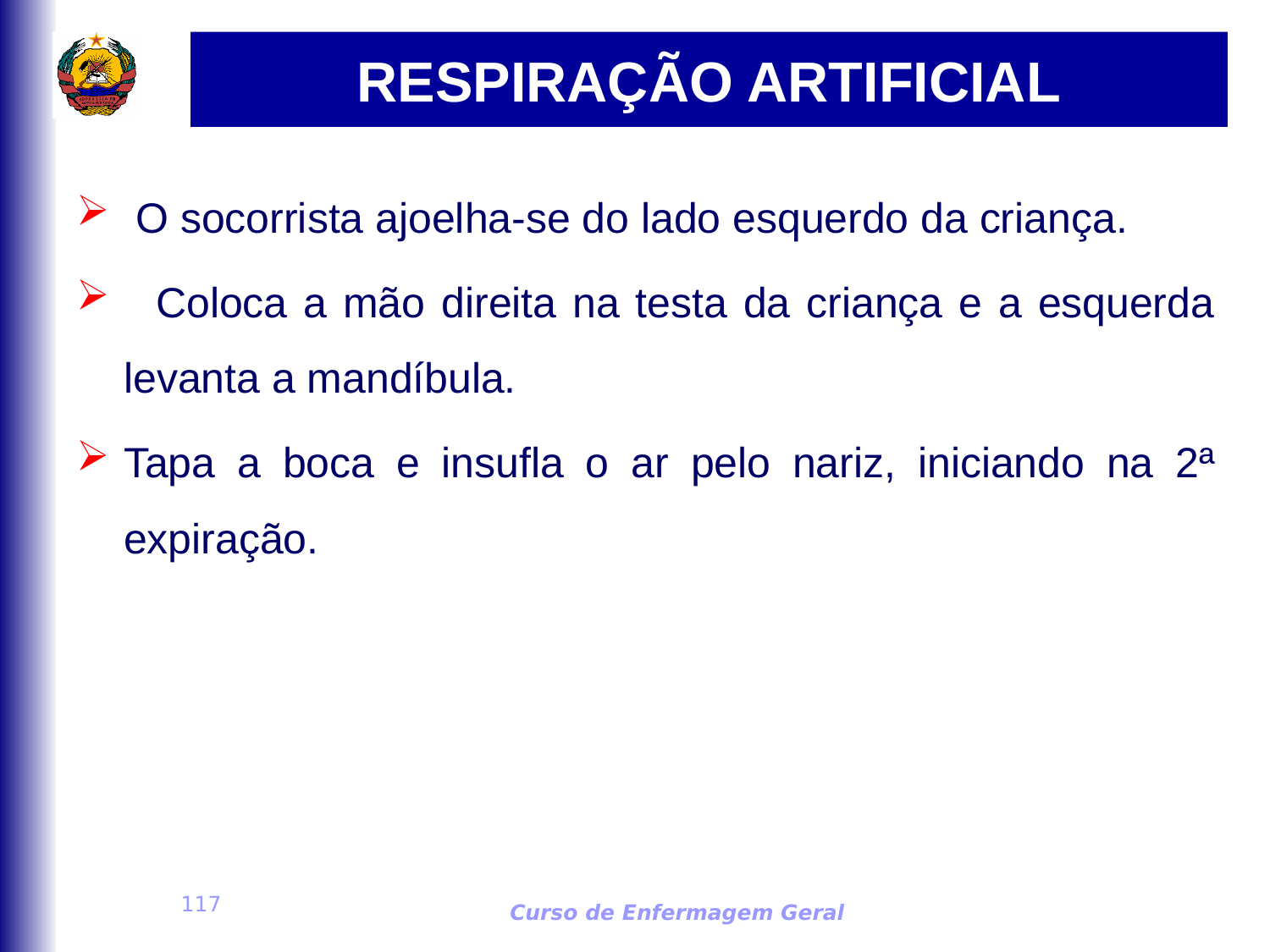

# RESPIRAÇÃO ARTIFICIAL
 O socorrista ajoelha-se do lado esquerdo da criança.
  Coloca a mão direita na testa da criança e a esquerda levanta a mandíbula.
Tapa a boca e insufla o ar pelo nariz, iniciando na 2ª expiração.
117
Curso de Enfermagem Geral